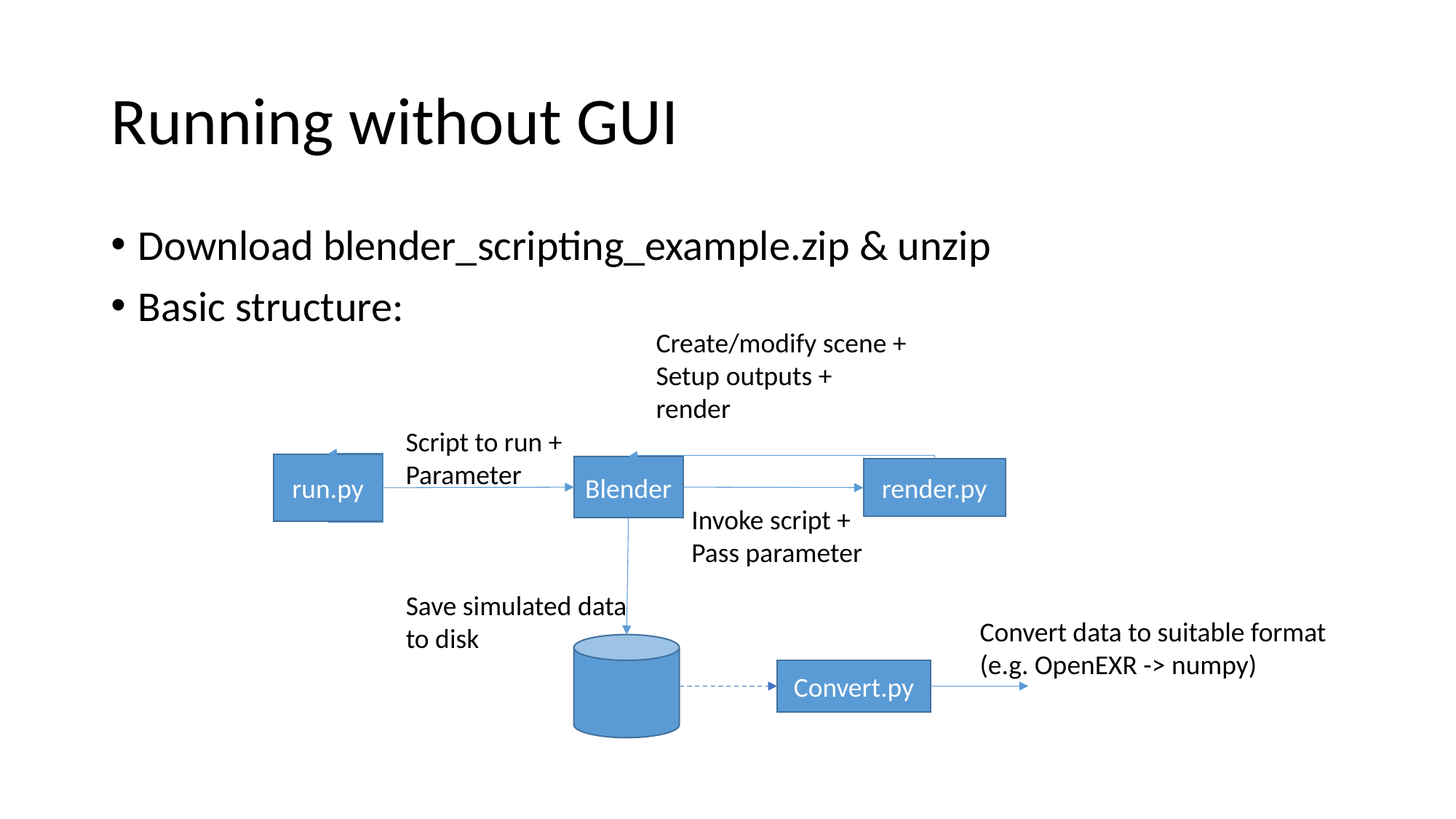

# Running without GUI
Download blender_scripting_example.zip & unzip
Basic structure:

Create/modify scene +
Setup outputs +
render
Script to run +
Parameter
run.py
Blender
render.py
Invoke script +
Pass parameter
Save simulated data
to disk
Convert data to suitable format
(e.g. OpenEXR -> numpy)

Convert.py